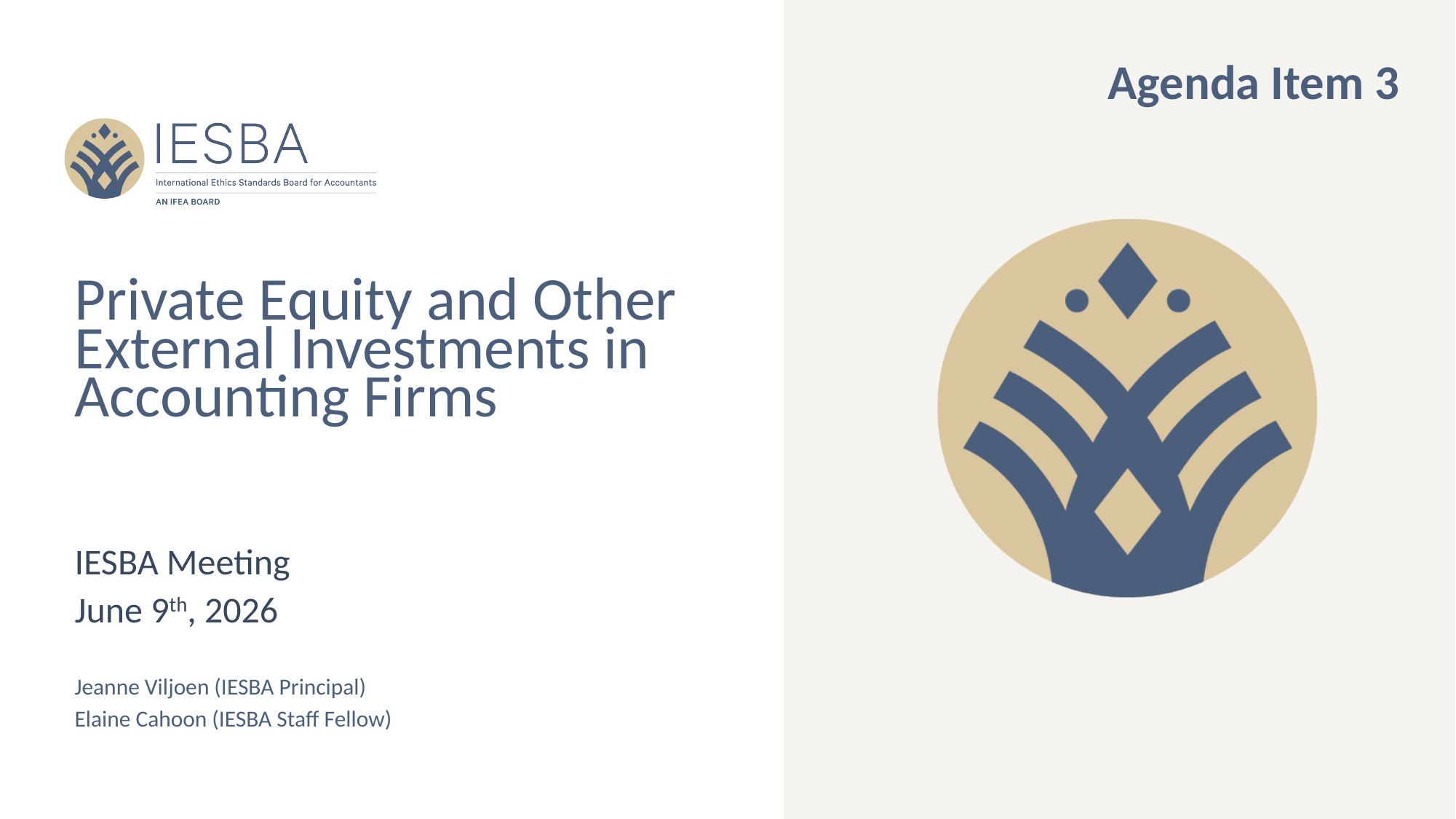

Agenda Item 3
# Private Equity and Other External Investments in Accounting Firms

IESBA Meeting
June 9th, 2026
Jeanne Viljoen (IESBA Principal)
Elaine Cahoon (IESBA Staff Fellow)